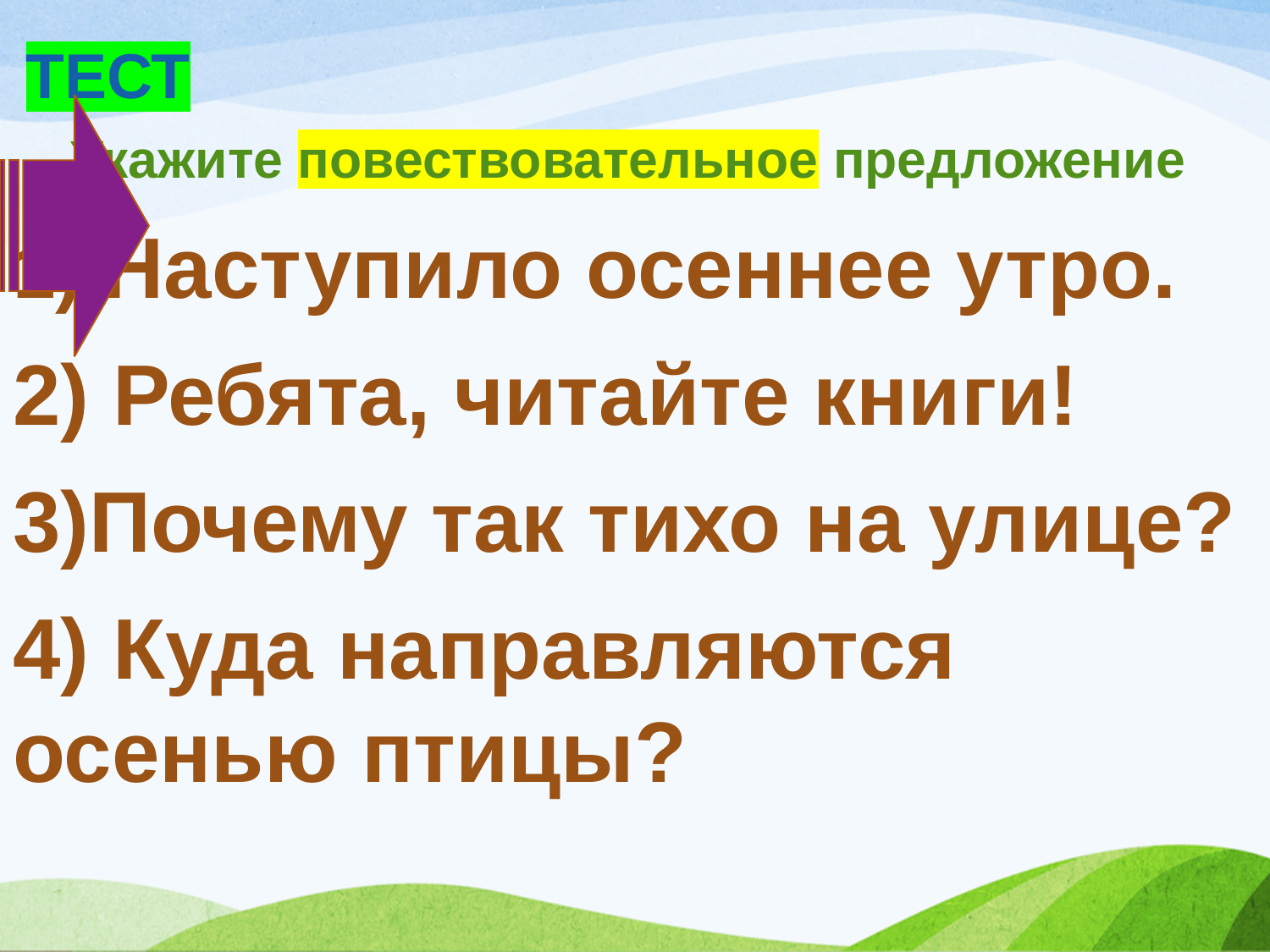

# ТЕСТ

Укажите повествовательное предложение
1) Наступило осеннее утро.
2) Ребята, читайте книги!
3)Почему так тихо на улице?
4) Куда направляются осенью птицы?